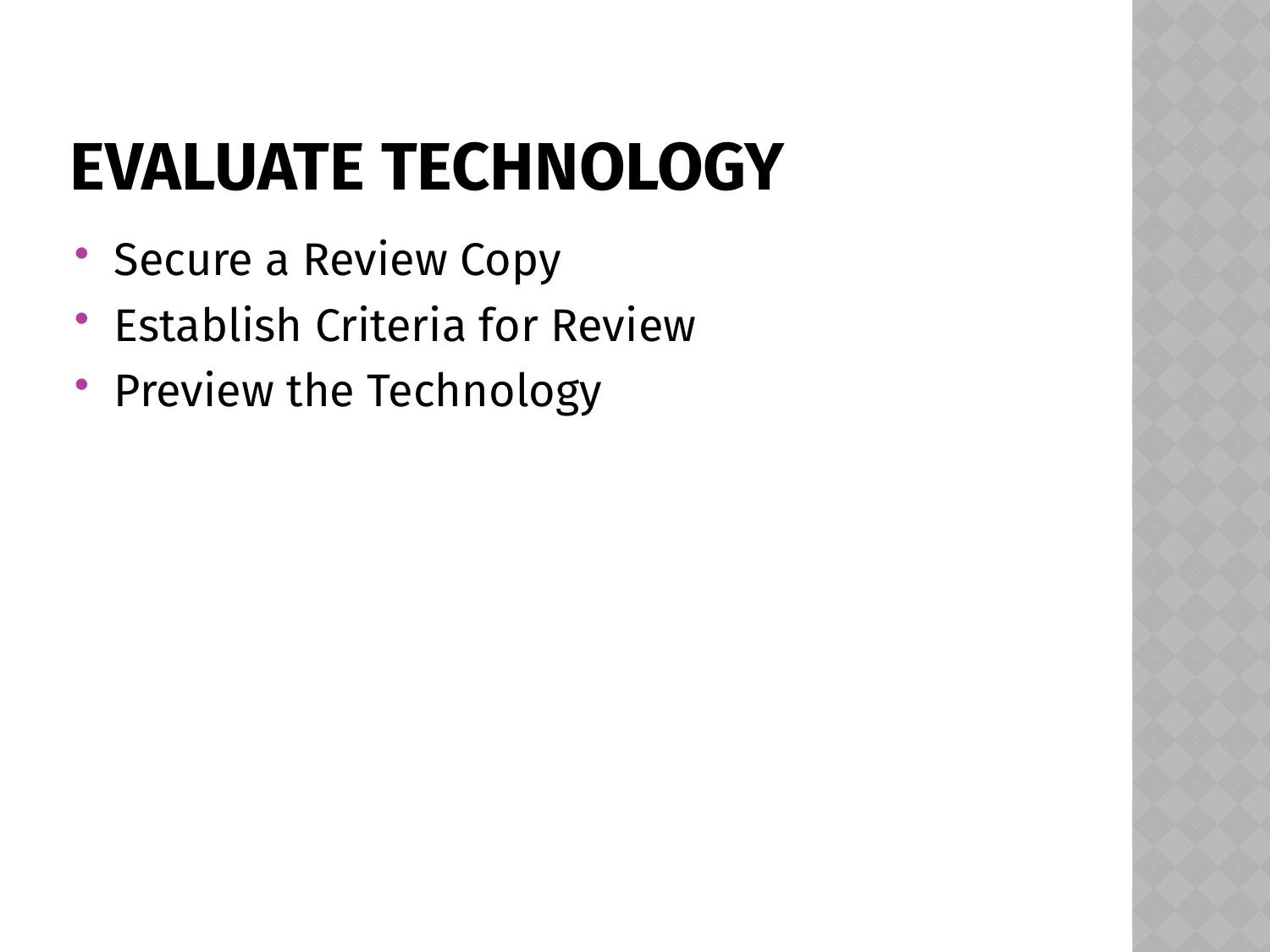

# Evaluate Technology
Secure a Review Copy
Establish Criteria for Review
Preview the Technology